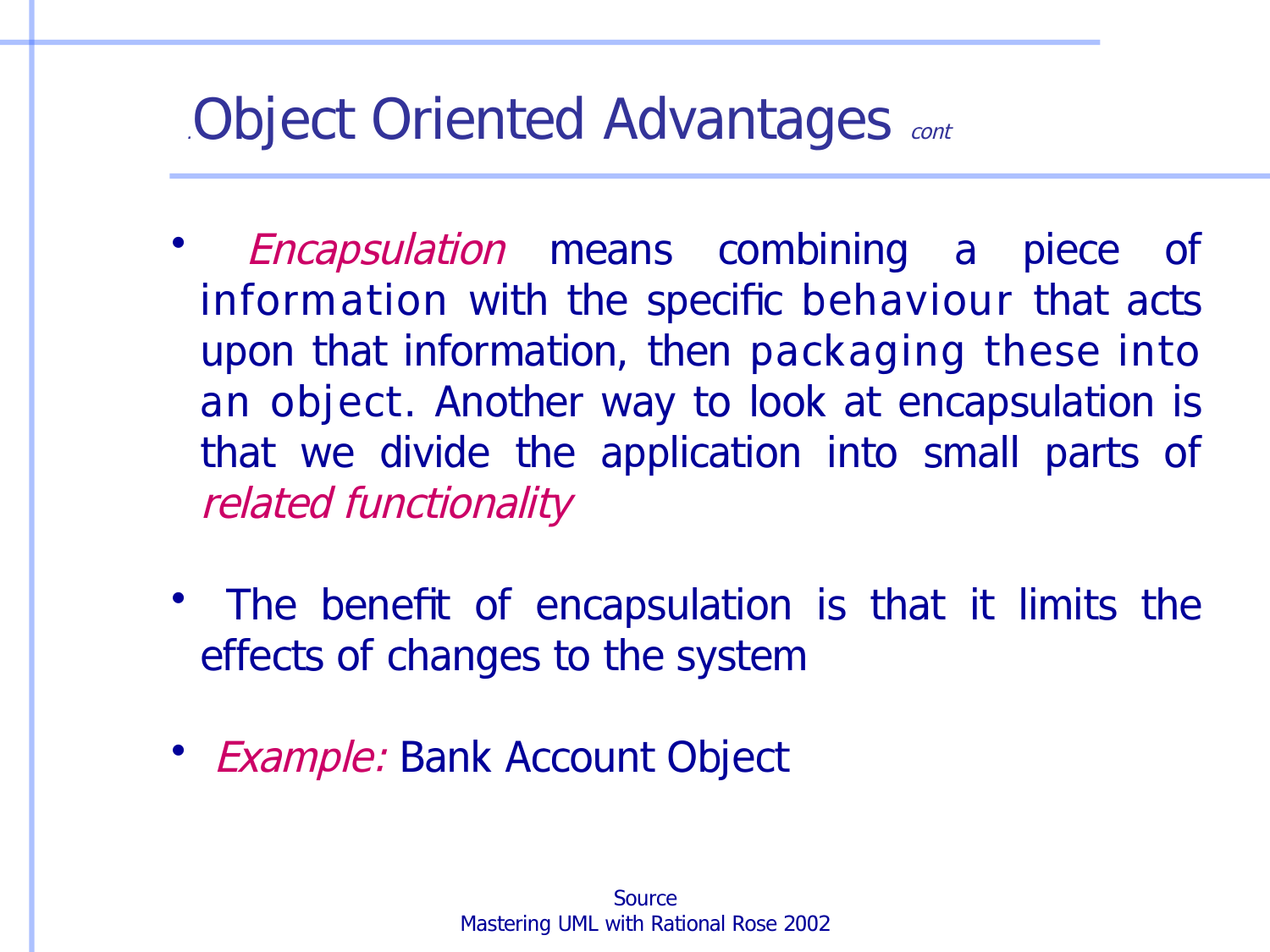

Object Oriented Advantages cont.

 Encapsulation means combining a piece of information with the specific behaviour that acts upon that information, then packaging these into an object. Another way to look at encapsulation is that we divide the application into small parts of related functionality

 The benefit of encapsulation is that it limits the effects of changes to the system

 Example: Bank Account Object

Source
Mastering UML with Rational Rose 2002